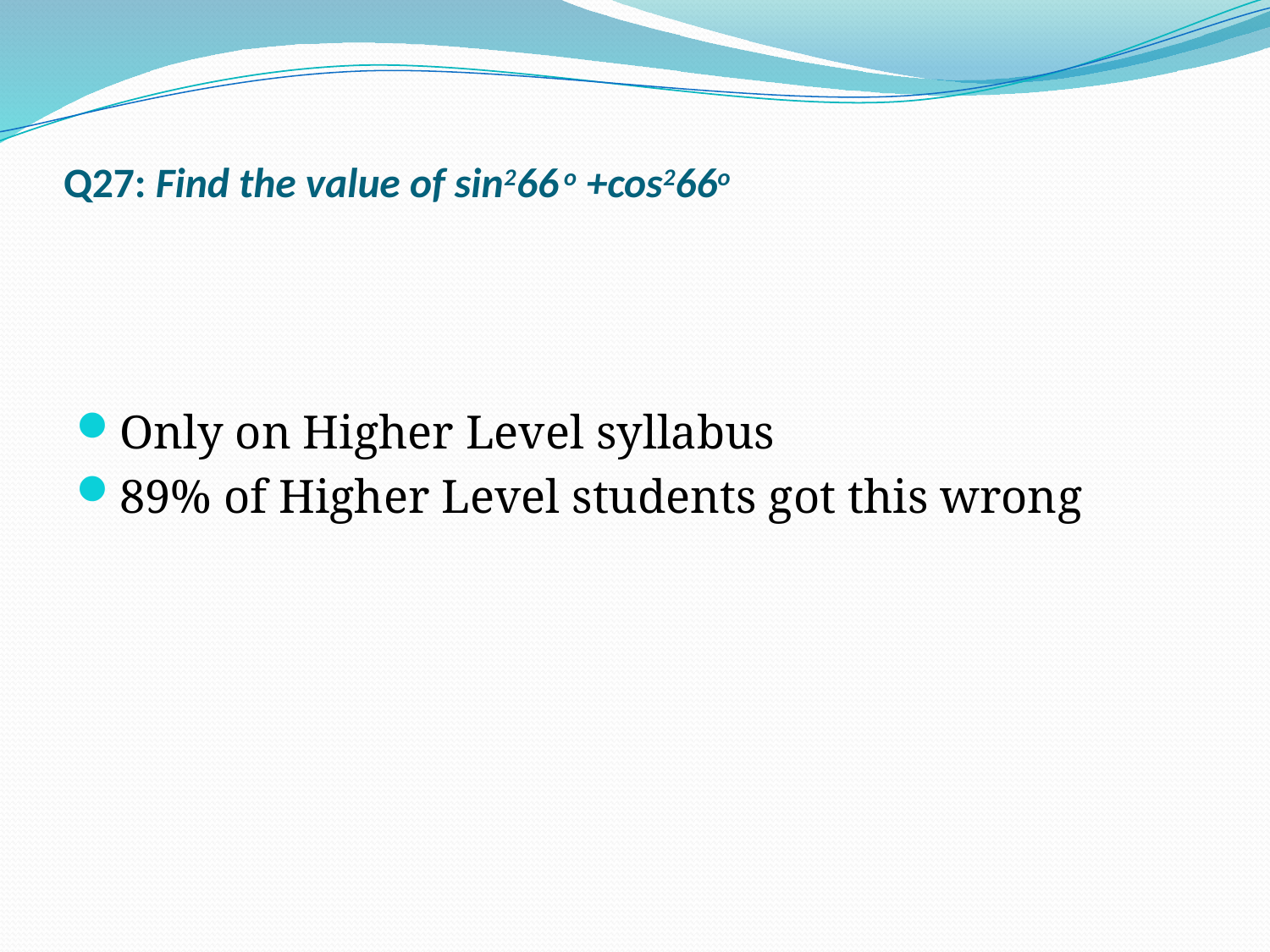

# Q27: Find the value of sin266 o +cos266o

Only on Higher Level syllabus
89% of Higher Level students got this wrong